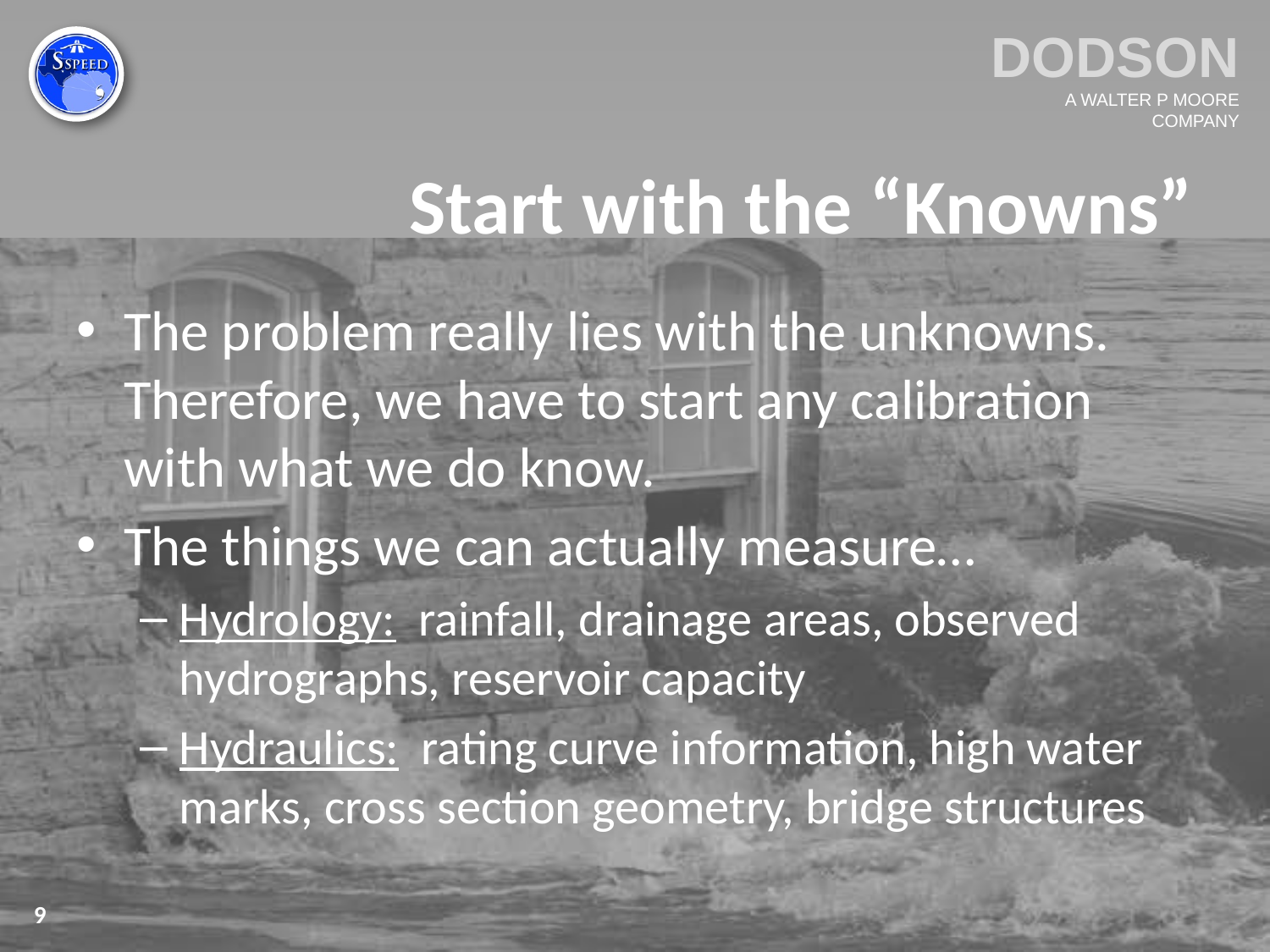

# Start with the “Knowns”
The problem really lies with the unknowns.  Therefore, we have to start any calibration with what we do know.
The things we can actually measure…
Hydrology:  rainfall, drainage areas, observed hydrographs, reservoir capacity
Hydraulics:  rating curve information, high water marks, cross section geometry, bridge structures
9